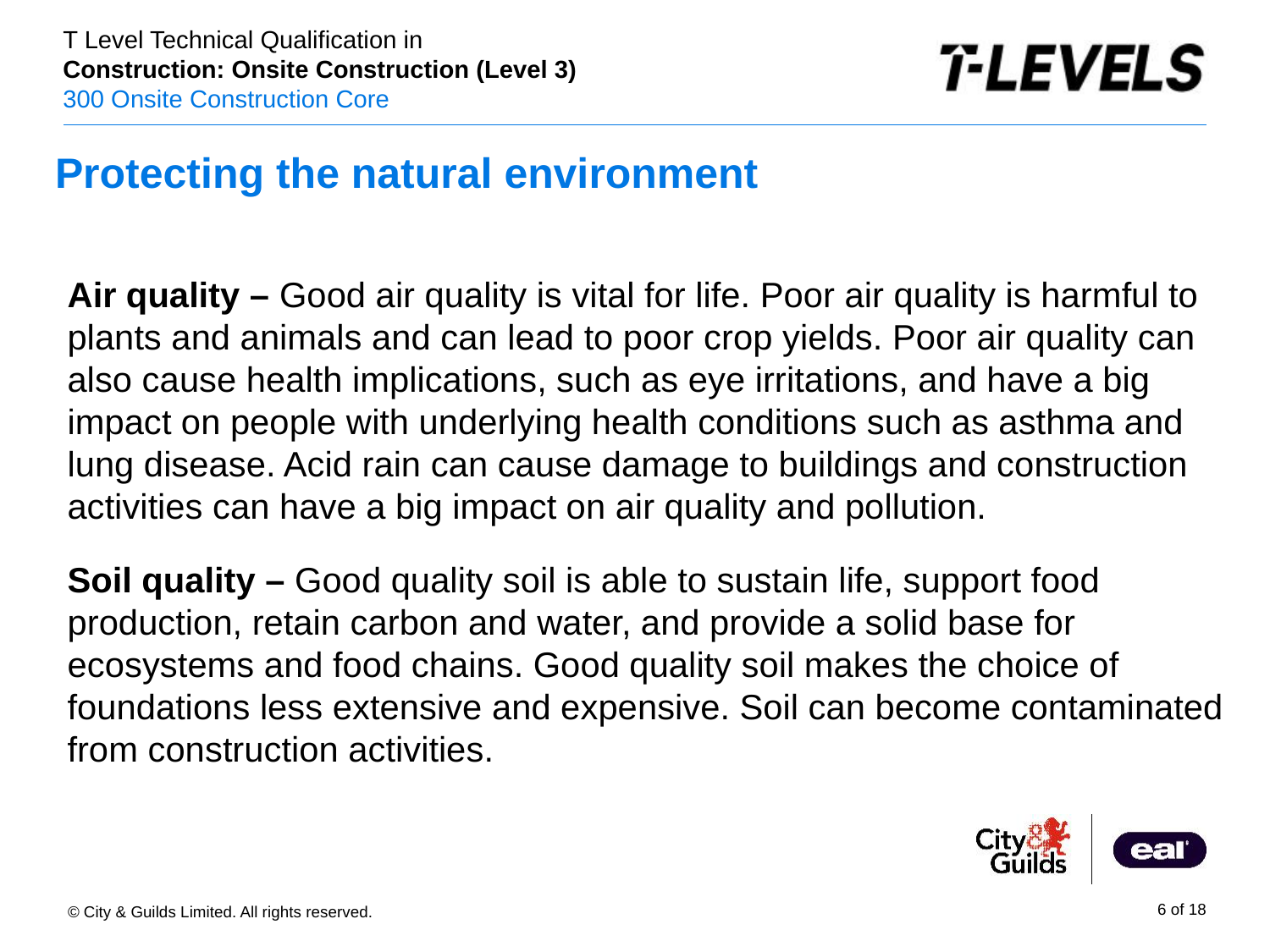

# Protecting the natural environment
Air quality – Good air quality is vital for life. Poor air quality is harmful to plants and animals and can lead to poor crop yields. Poor air quality can also cause health implications, such as eye irritations, and have a big impact on people with underlying health conditions such as asthma and lung disease. Acid rain can cause damage to buildings and construction activities can have a big impact on air quality and pollution.

Soil quality – Good quality soil is able to sustain life, support food production, retain carbon and water, and provide a solid base for ecosystems and food chains. Good quality soil makes the choice of foundations less extensive and expensive. Soil can become contaminated from construction activities.